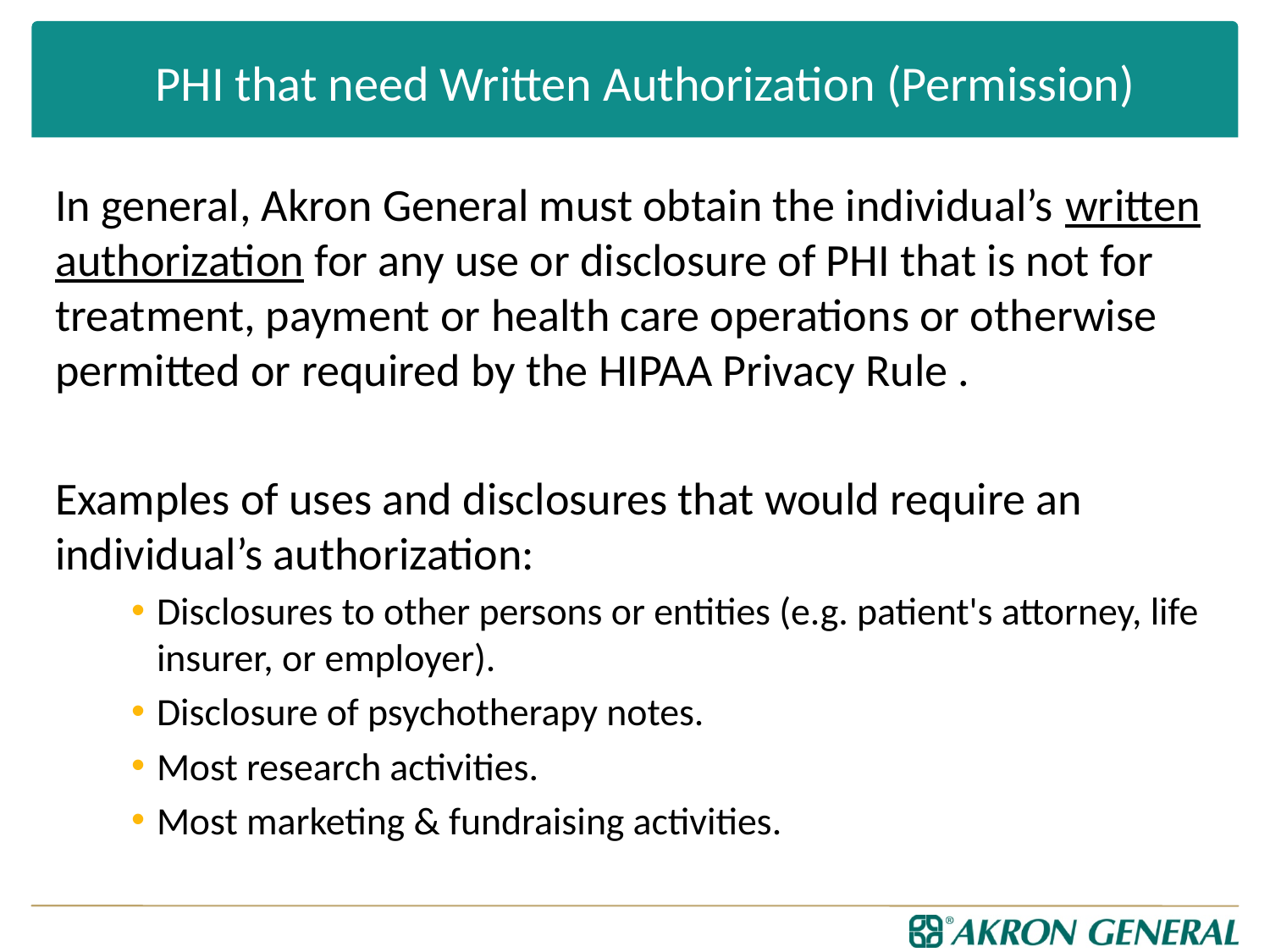

# PHI that need Written Authorization (Permission)
In general, Akron General must obtain the individual’s written authorization for any use or disclosure of PHI that is not for treatment, payment or health care operations or otherwise permitted or required by the HIPAA Privacy Rule .

Examples of uses and disclosures that would require an individual’s authorization:
Disclosures to other persons or entities (e.g. patient's attorney, life insurer, or employer).
Disclosure of psychotherapy notes.
Most research activities.
Most marketing & fundraising activities.